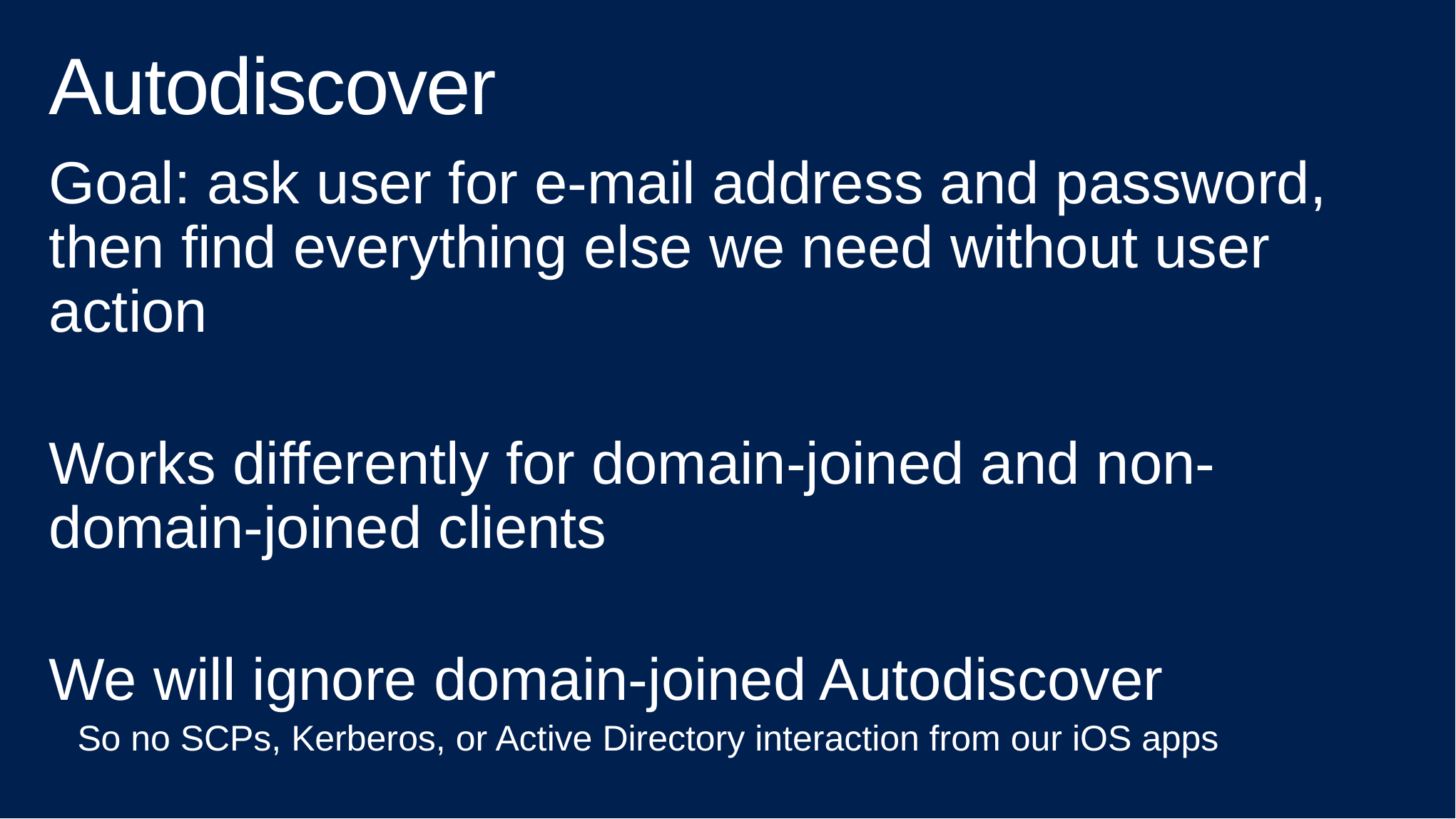

# Autodiscover
Goal: ask user for e-mail address and password, then find everything else we need without user action

Works differently for domain-joined and non-domain-joined clients

We will ignore domain-joined Autodiscover
So no SCPs, Kerberos, or Active Directory interaction from our iOS apps